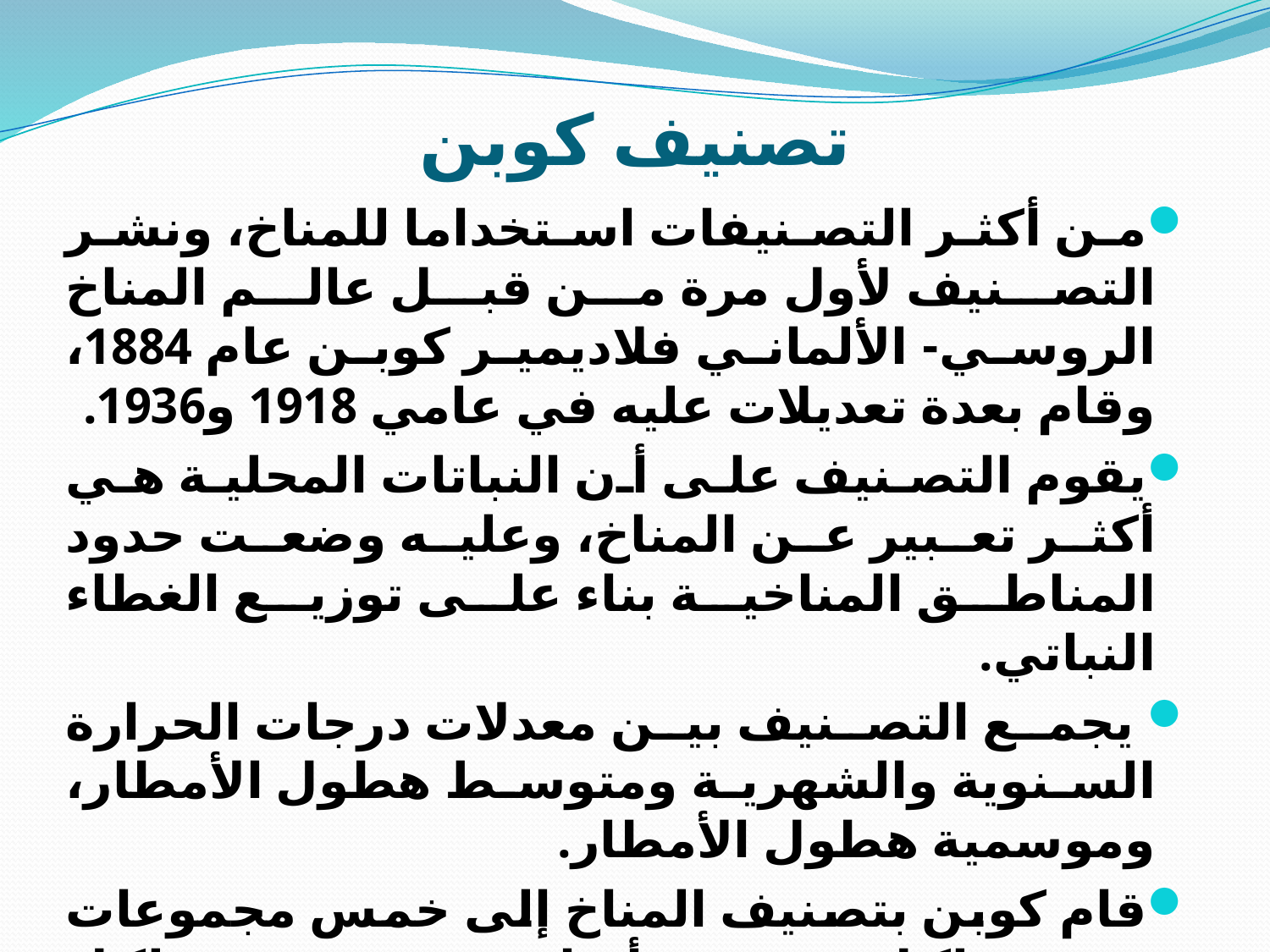

# تصنيف كوبن
من أكثر التصنيفات استخداما للمناخ، ونشر التصنيف لأول مرة من قبل عالم المناخ الروسي- الألماني فلاديمير كوبن عام 1884، وقام بعدة تعديلات عليه في عامي 1918 و1936.
يقوم التصنيف على أن النباتات المحلية هي أكثر تعبير عن المناخ، وعليه وضعت حدود المناطق المناخية بناء على توزيع الغطاء النباتي.
 يجمع التصنيف بين معدلات درجات الحرارة السنوية والشهرية ومتوسط هطول الأمطار، وموسمية هطول الأمطار.
قام كوبن بتصنيف المناخ إلى خمس مجموعات رئيسة، لكل مجموعة أنواع فرعية، ويرمز لكل منها بحروف، على سبيل المثال المجموعة الرئيسة رموزها A - B - C - D  - E.